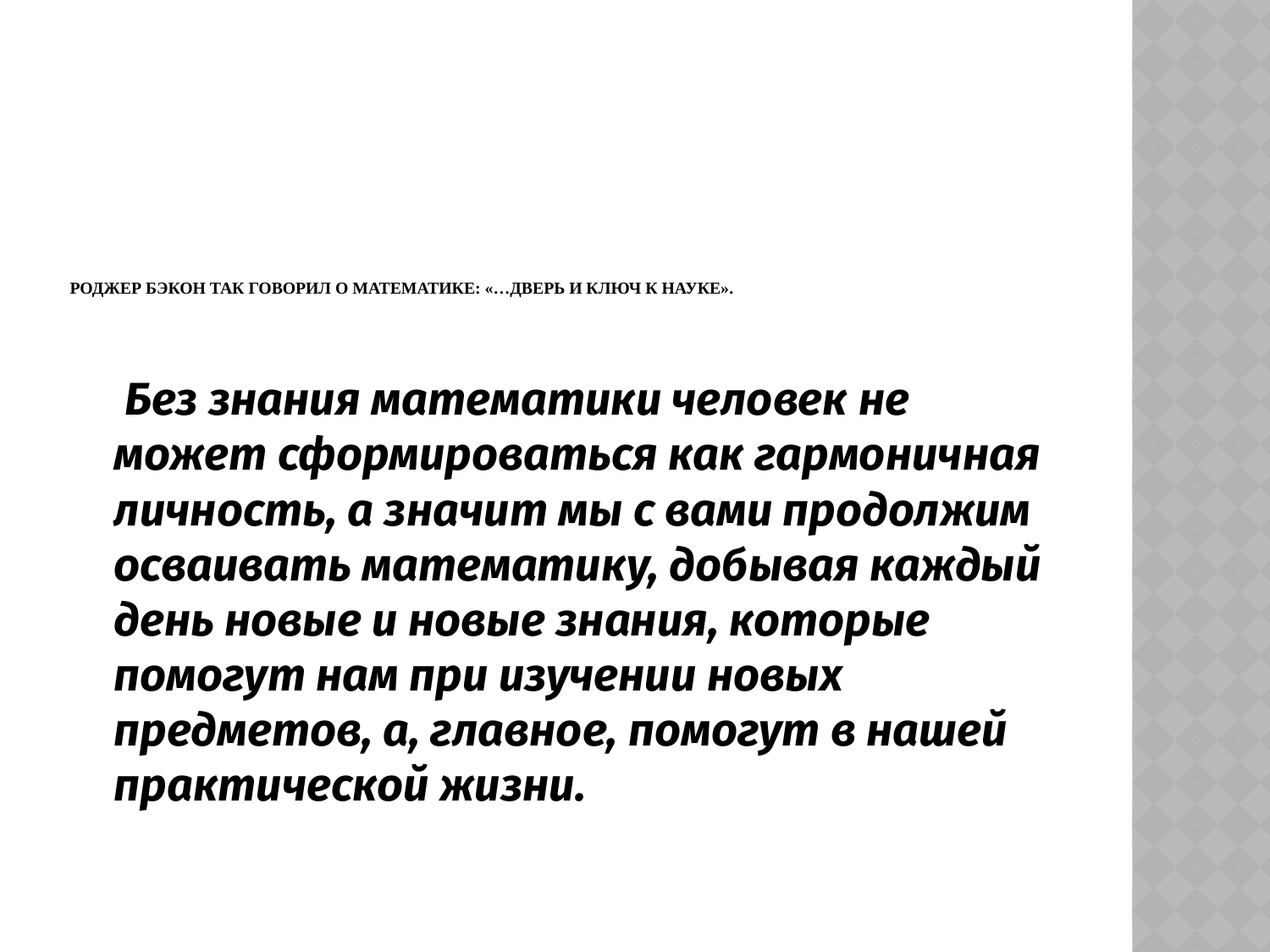

# Роджер Бэкон так говорил о математике: «…дверь и ключ к науке».

    Без знания математики человек не может сформироваться как гармоничная личность, а значит мы с вами продолжим осваивать математику, добывая каждый день новые и новые знания, которые помогут нам при изучении новых предметов, а, главное, помогут в нашей практической жизни.